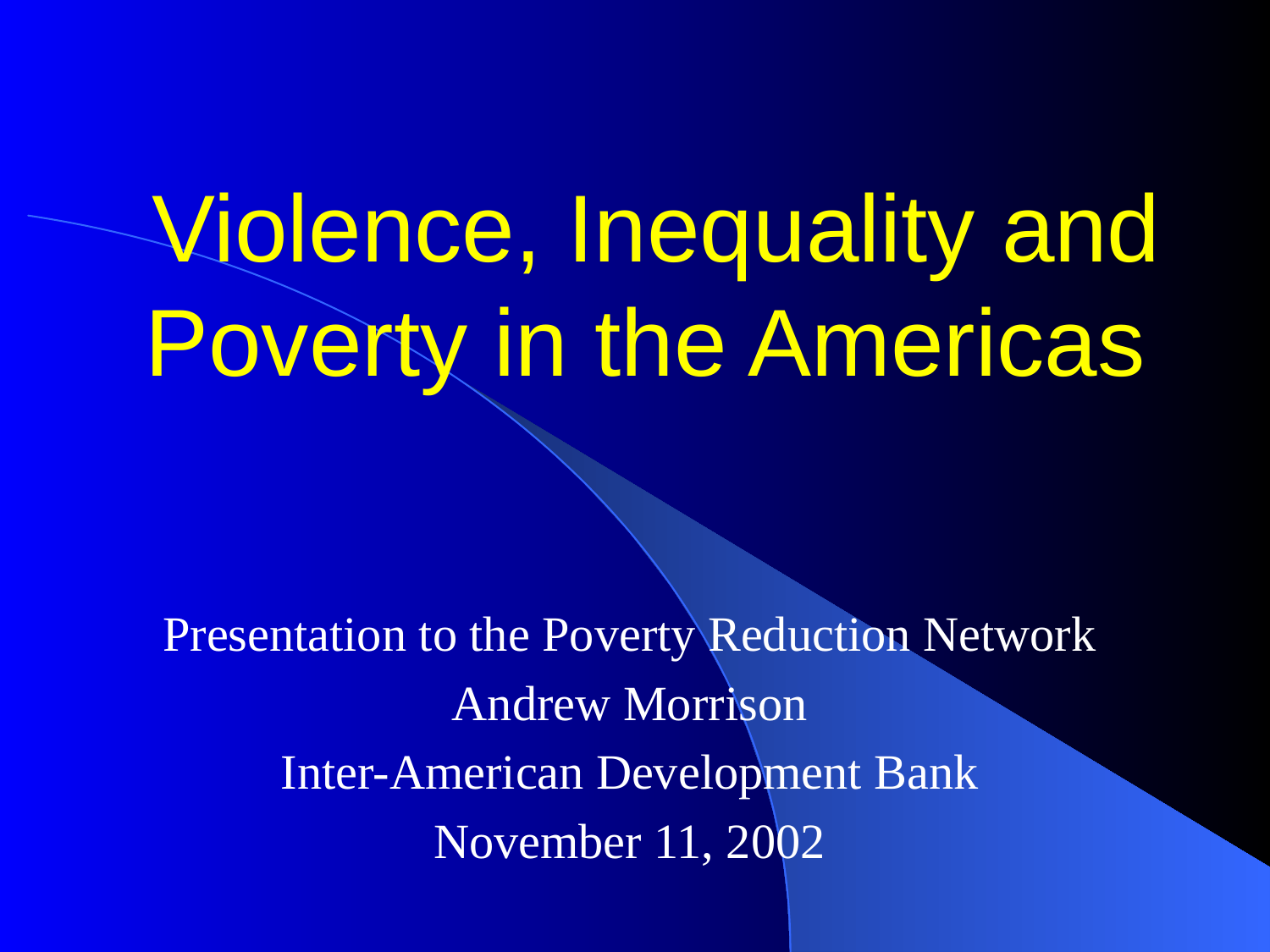

# Violence, Inequality and Poverty in the Americas
Presentation to the Poverty Reduction Network
Andrew Morrison
Inter-American Development Bank
November 11, 2002